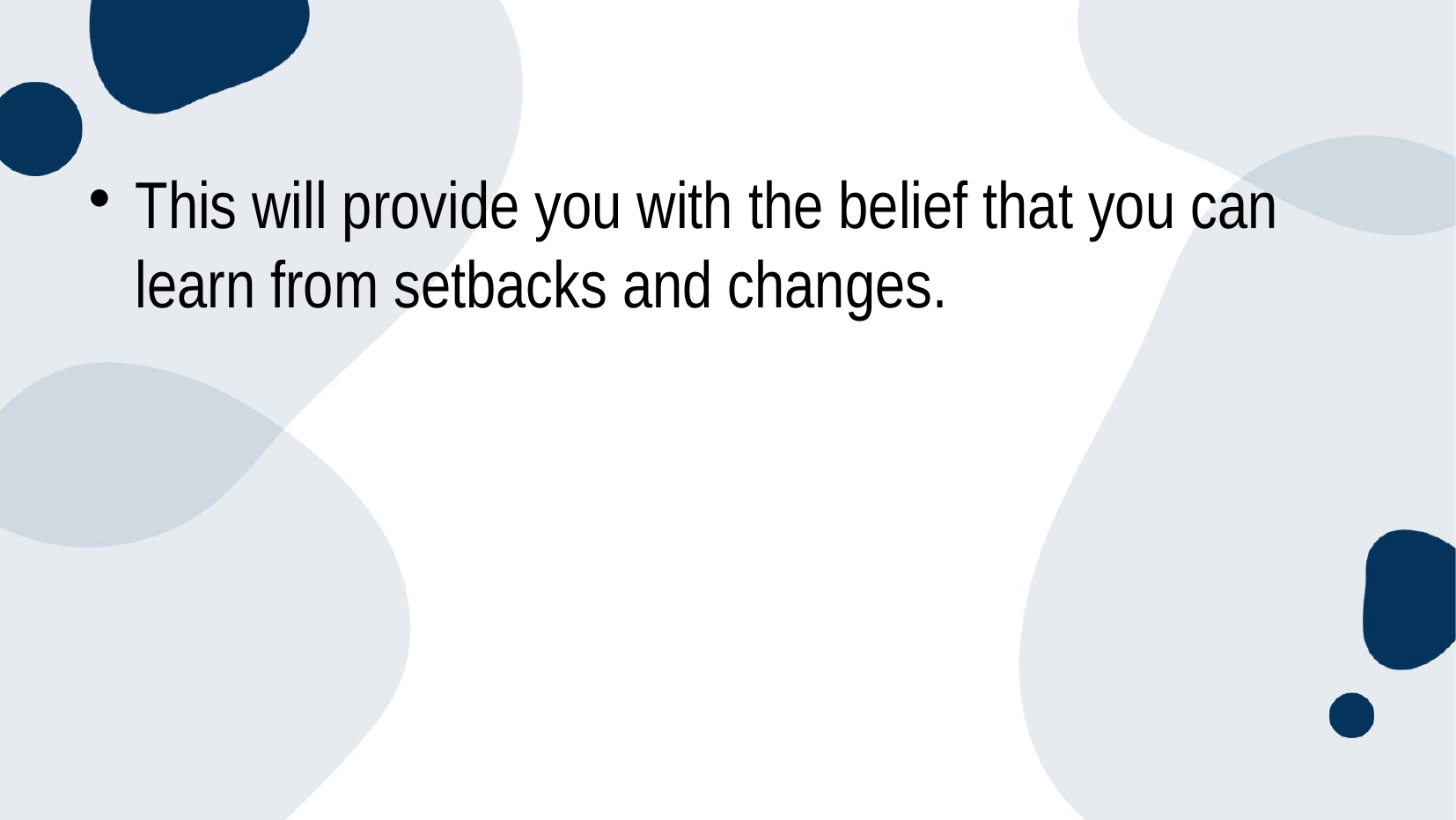

#
This will provide you with the belief that you can learn from setbacks and changes.